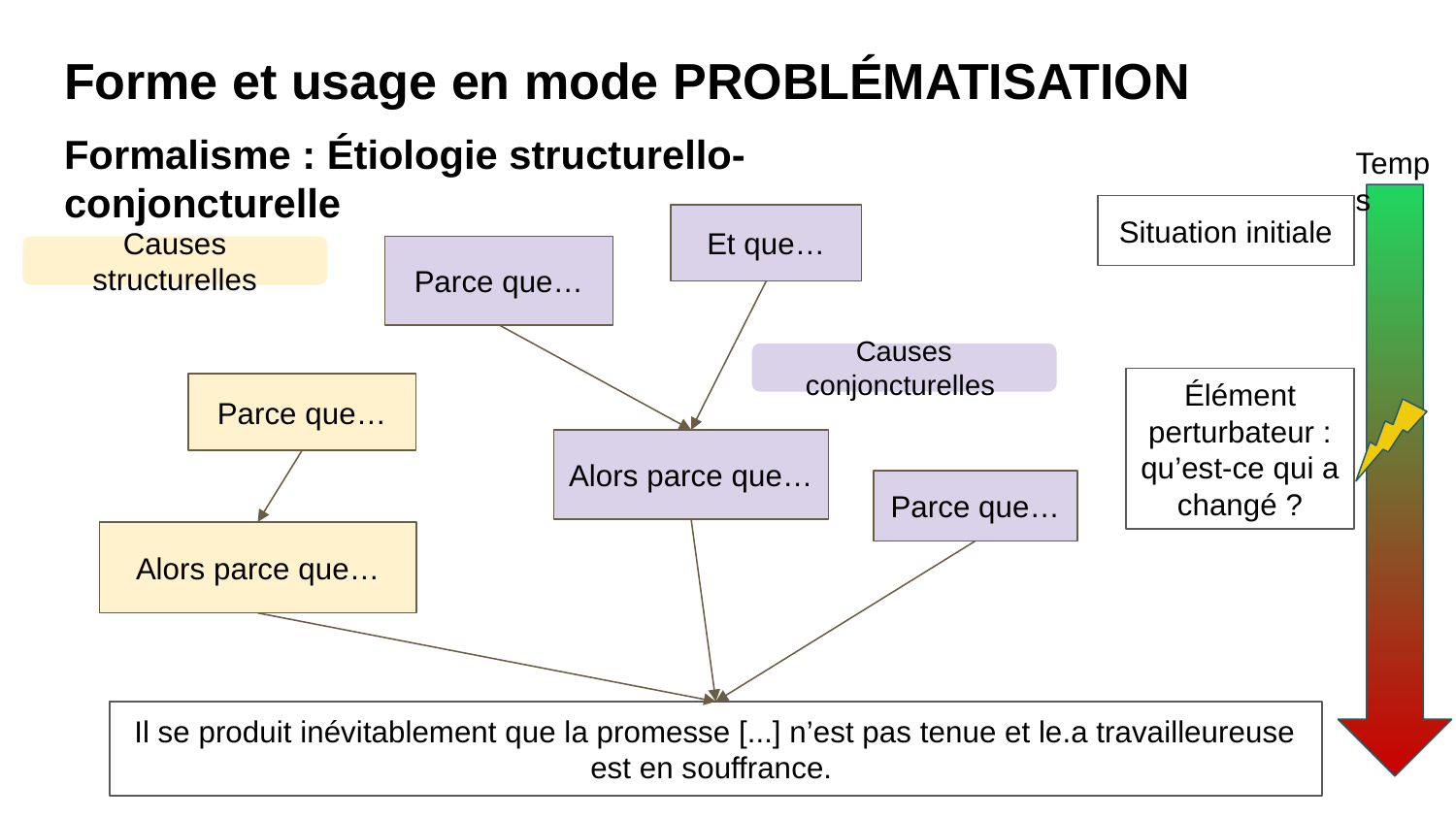

Forme et usage en mode PROBLÉMATISATION
# Formalisme : Étiologie structurello-conjoncturelle
Temps
Situation initiale
Et que…
Parce que…
Causes structurelles
Causes conjoncturelles
Élément perturbateur : qu’est-ce qui a changé ?
Parce que…

Alors parce que…
Parce que…
Alors parce que…
Il se produit inévitablement que la promesse [...] n’est pas tenue et le.a travailleureuse est en souffrance.